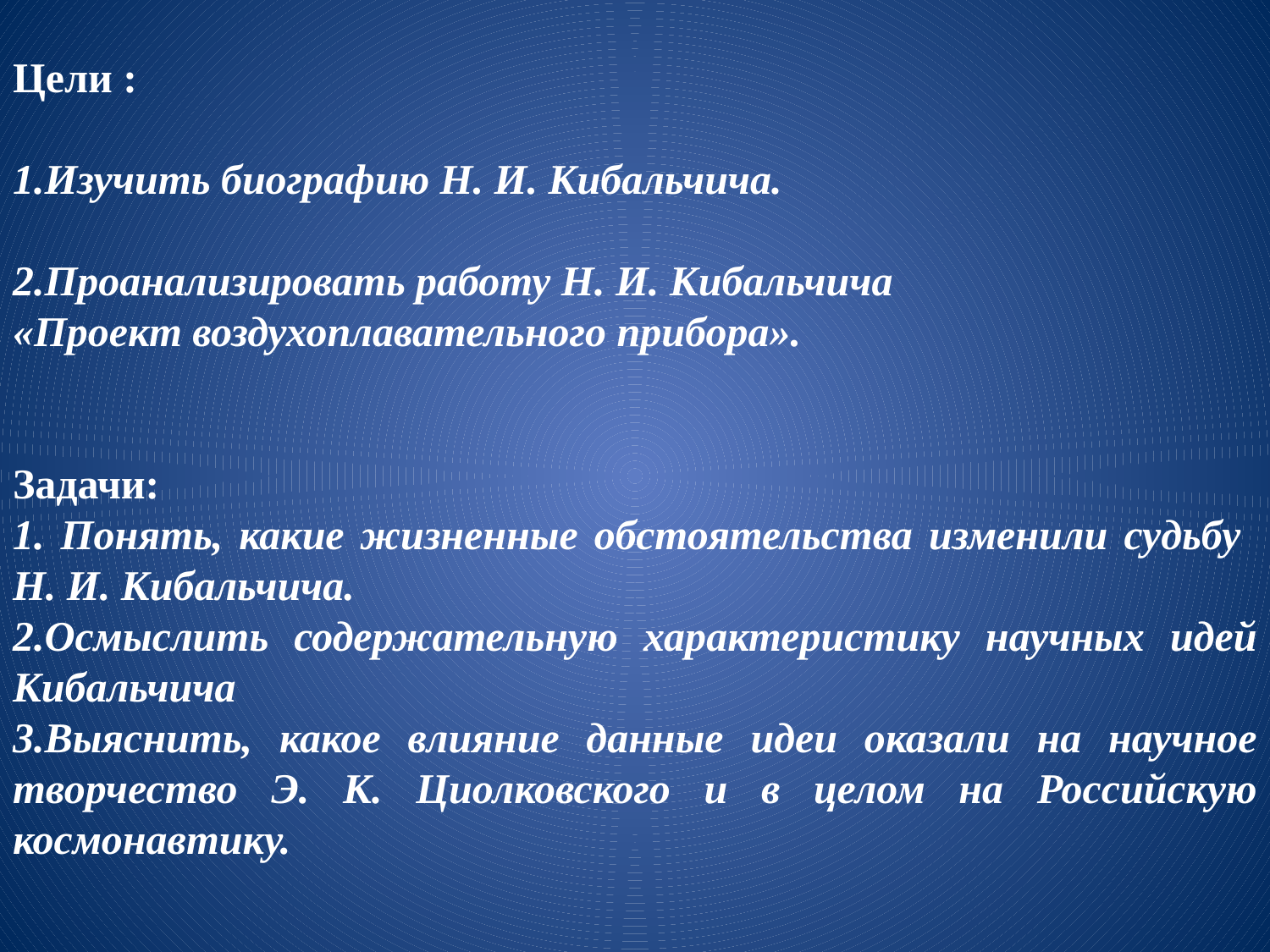

Цели :

1.Изучить биографию Н. И. Кибальчича.

2.Проанализировать работу Н. И. Кибальчича
«Проект воздухоплавательного прибора».

Задачи:
1. Понять, какие жизненные обстоятельства изменили судьбу  Н. И. Кибальчича.
2.Осмыслить содержательную характеристику научных идей Кибальчича
3.Выяснить, какое влияние данные идеи оказали на научное творчество Э. К. Циолковского и в целом на Российскую космонавтику.